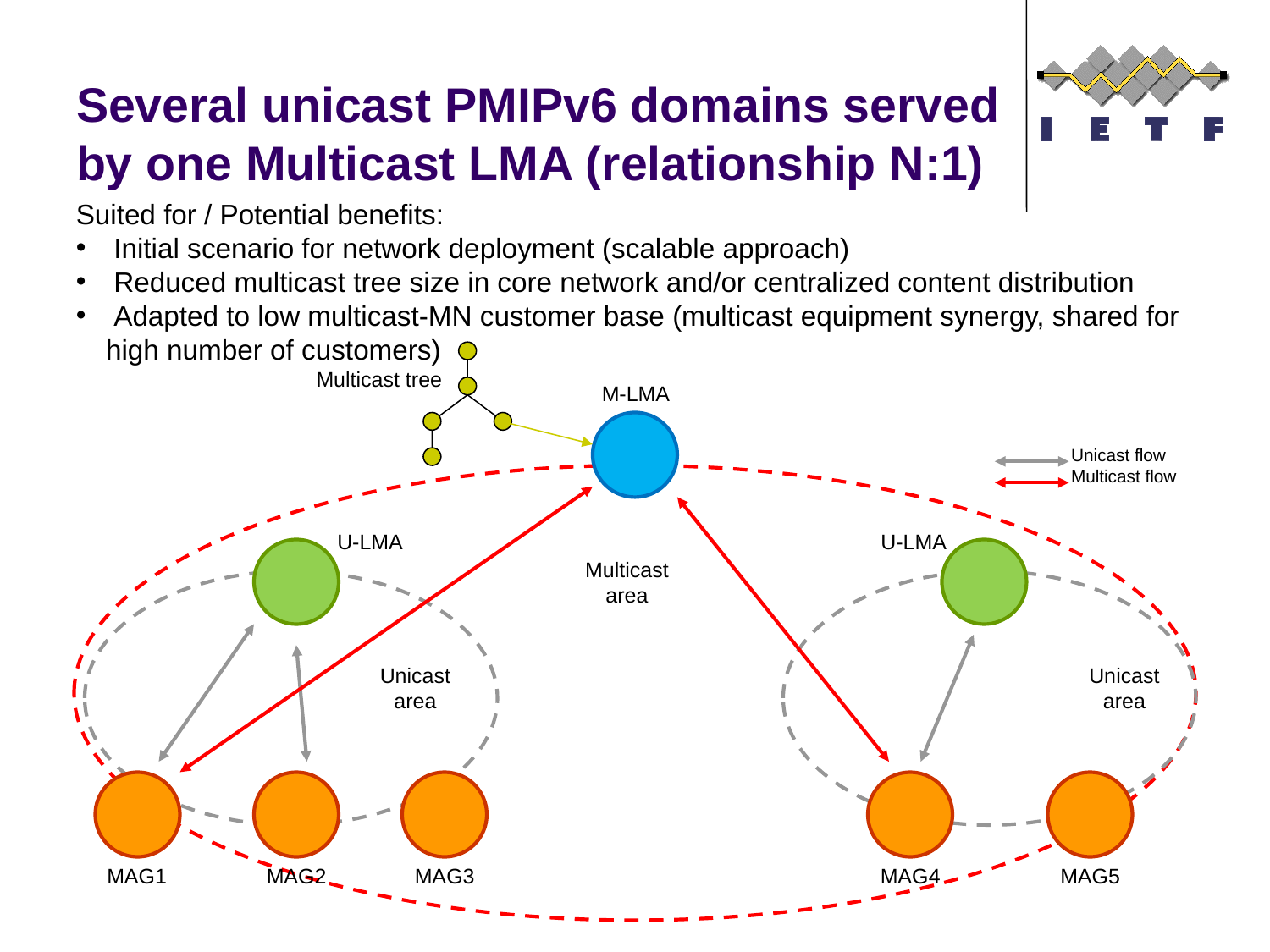

# Several unicast PMIPv6 domains served by one Multicast LMA (relationship N:1)
Suited for / Potential benefits:
 Initial scenario for network deployment (scalable approach)
 Reduced multicast tree size in core network and/or centralized content distribution
 Adapted to low multicast-MN customer base (multicast equipment synergy, shared for high number of customers)

Multicast tree
M-LMA

Unicast flow
Multicast flow

U-LMA
U-LMA

Multicast
area

Unicast
area
Unicast
area

MAG1
MAG2
MAG3
MAG4
MAG5